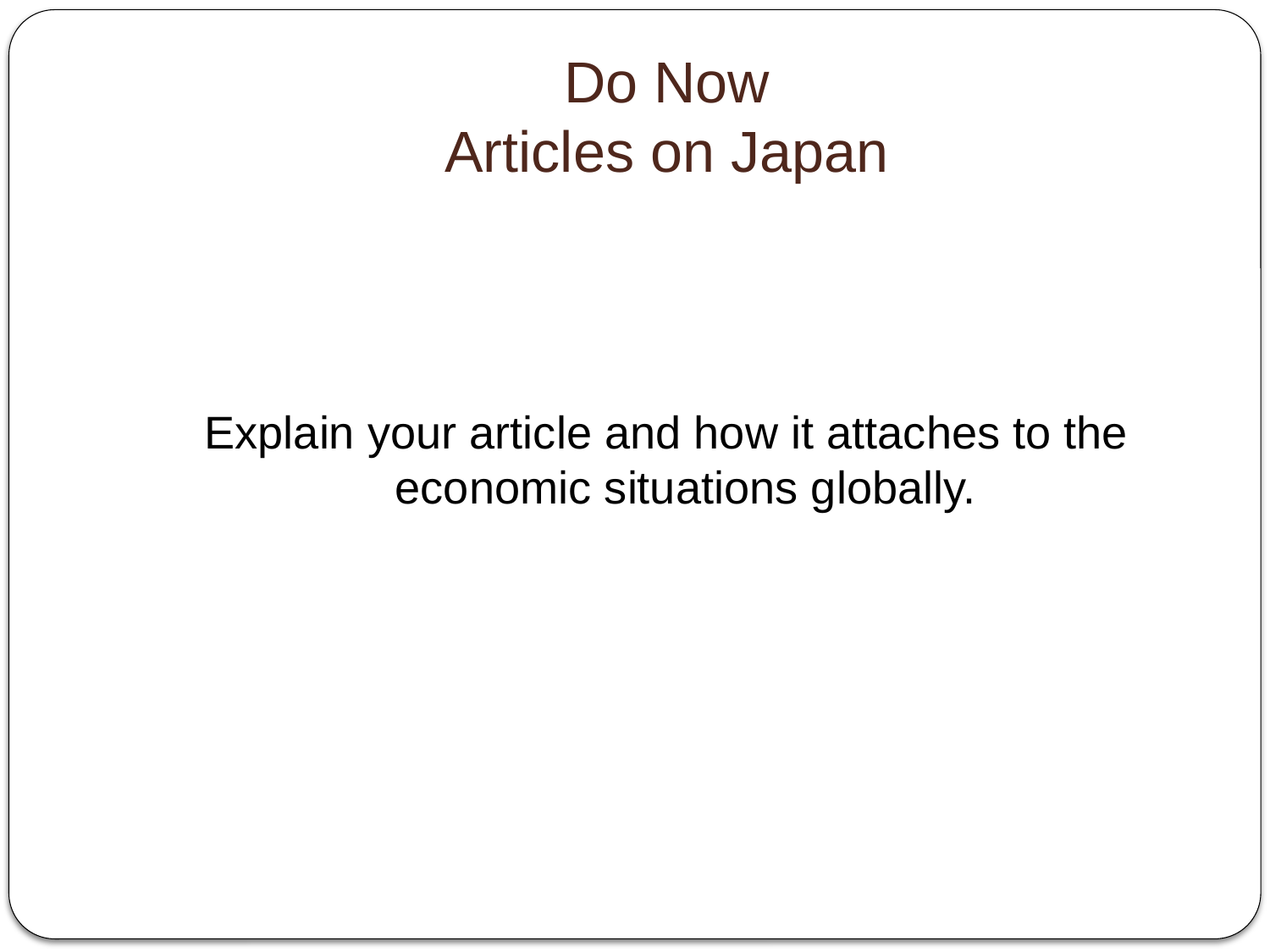

# Do Now Articles on Japan

Explain your article and how it attaches to the economic situations globally.